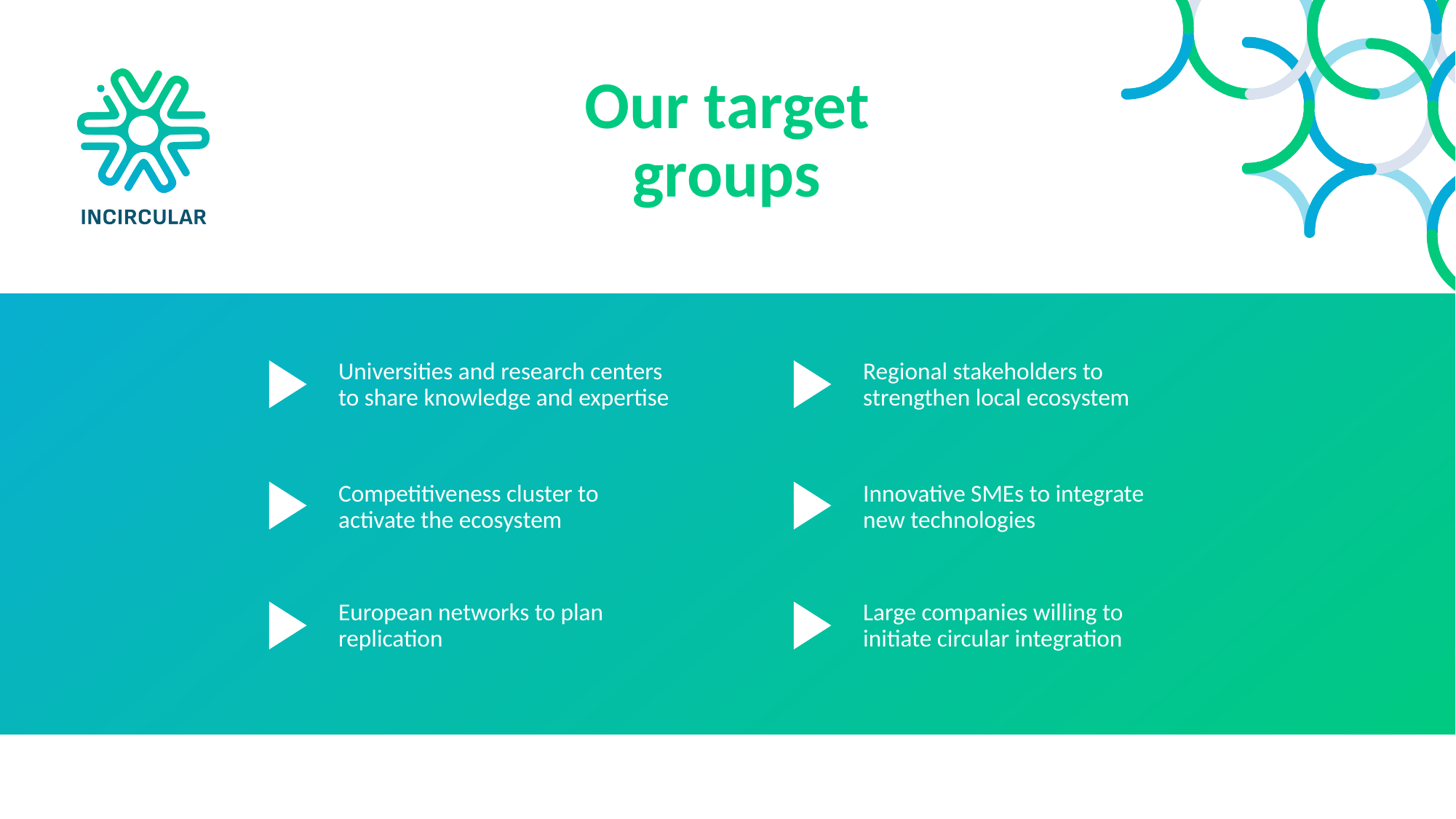

Our target
groups
Universities and research centers to share knowledge and expertise
Regional stakeholders to strengthen local ecosystem
Competitiveness cluster to activate the ecosystem
Innovative SMEs to integrate new technologies
European networks to plan replication
Large companies willing to initiate circular integration